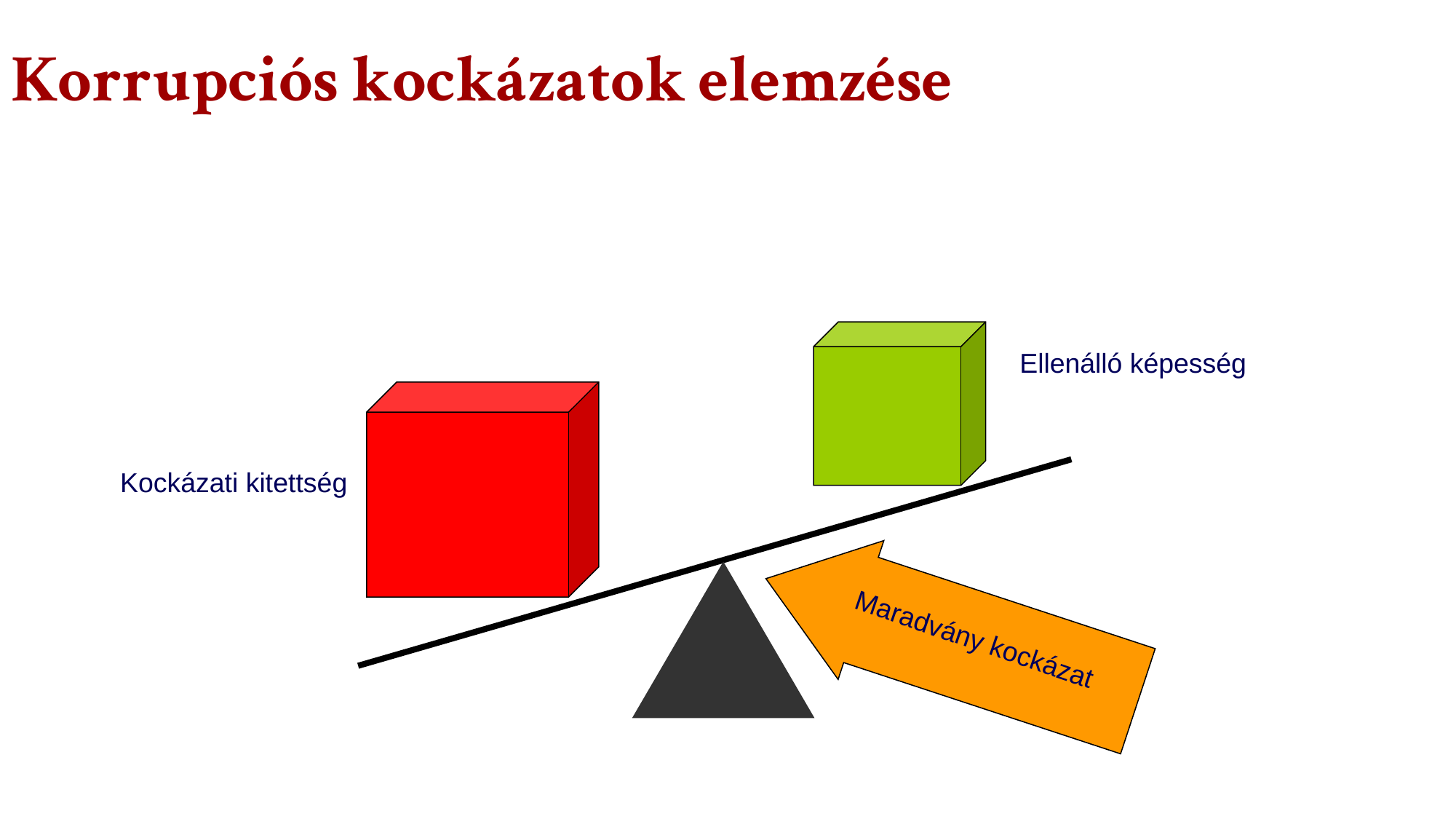

# Korrupciós kockázatok elemzése

Ellenálló képesség

Kockázati kitettség

Maradvány kockázat